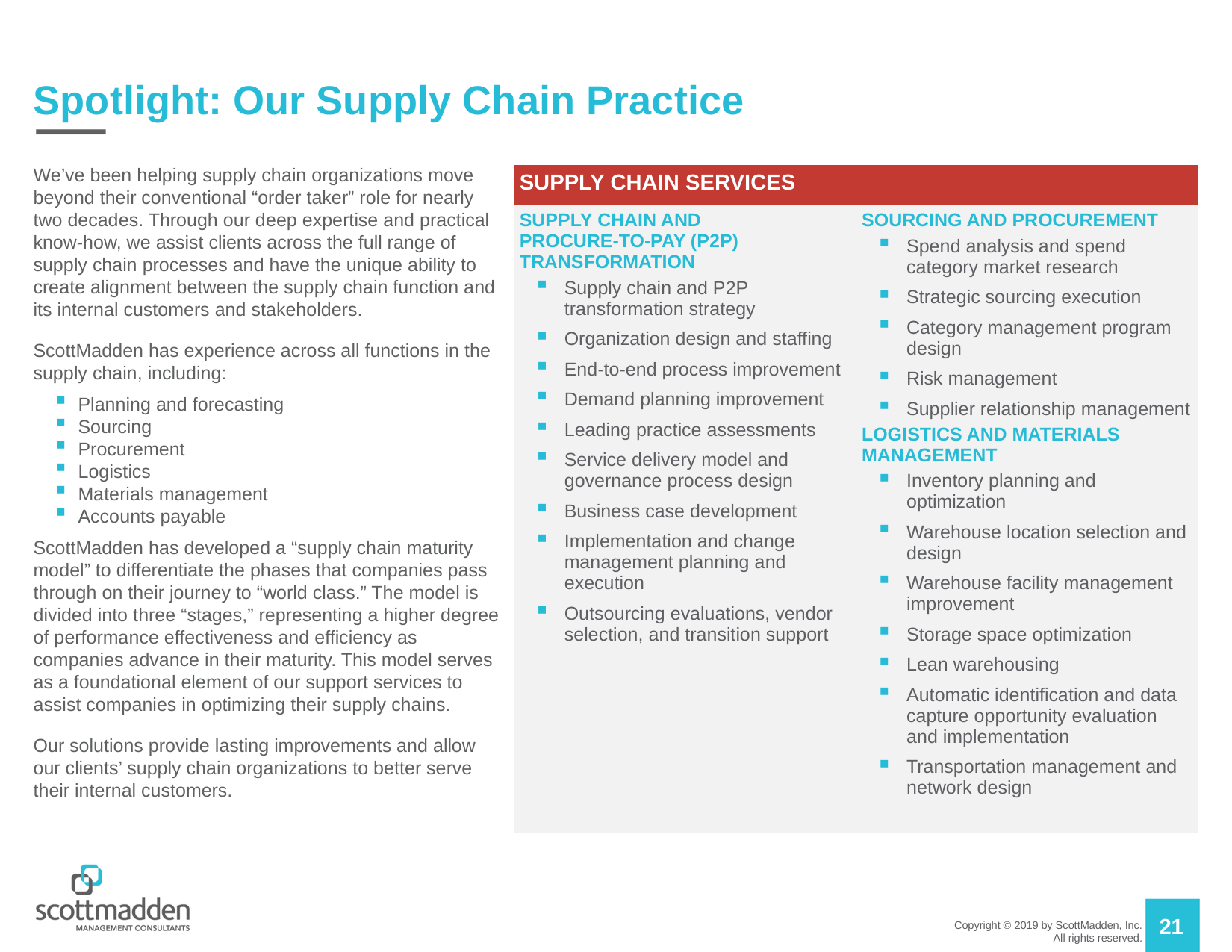

# Spotlight: Our Supply Chain Practice
We’ve been helping supply chain organizations move beyond their conventional “order taker” role for nearly two decades. Through our deep expertise and practical know-how, we assist clients across the full range of supply chain processes and have the unique ability to create alignment between the supply chain function and its internal customers and stakeholders.
ScottMadden has experience across all functions in the supply chain, including:
Planning and forecasting
Sourcing
Procurement
Logistics
Materials management
Accounts payable
ScottMadden has developed a “supply chain maturity model” to differentiate the phases that companies pass through on their journey to “world class.” The model is divided into three “stages,” representing a higher degree of performance effectiveness and efficiency as companies advance in their maturity. This model serves as a foundational element of our support services to assist companies in optimizing their supply chains.
Our solutions provide lasting improvements and allow our clients’ supply chain organizations to better serve their internal customers.
| SUPPLY CHAIN SERVICES |  |
| --- | --- |
| Supply Chain and Procure-to-Pay (P2P) Transformation Supply chain and P2P transformation strategy Organization design and staffing End-to-end process improvement Demand planning improvement Leading practice assessments Service delivery model and governance process design Business case development Implementation and change management planning and execution Outsourcing evaluations, vendor selection, and transition support | SOURCING AND PROCUREMENT Spend analysis and spend category market research Strategic sourcing execution Category management program design Risk management Supplier relationship management LOGISTICS AND MATERIALS MANAGEMENT Inventory planning and optimization Warehouse location selection and design Warehouse facility management improvement Storage space optimization Lean warehousing Automatic identification and data capture opportunity evaluation and implementation Transportation management and network design |
21